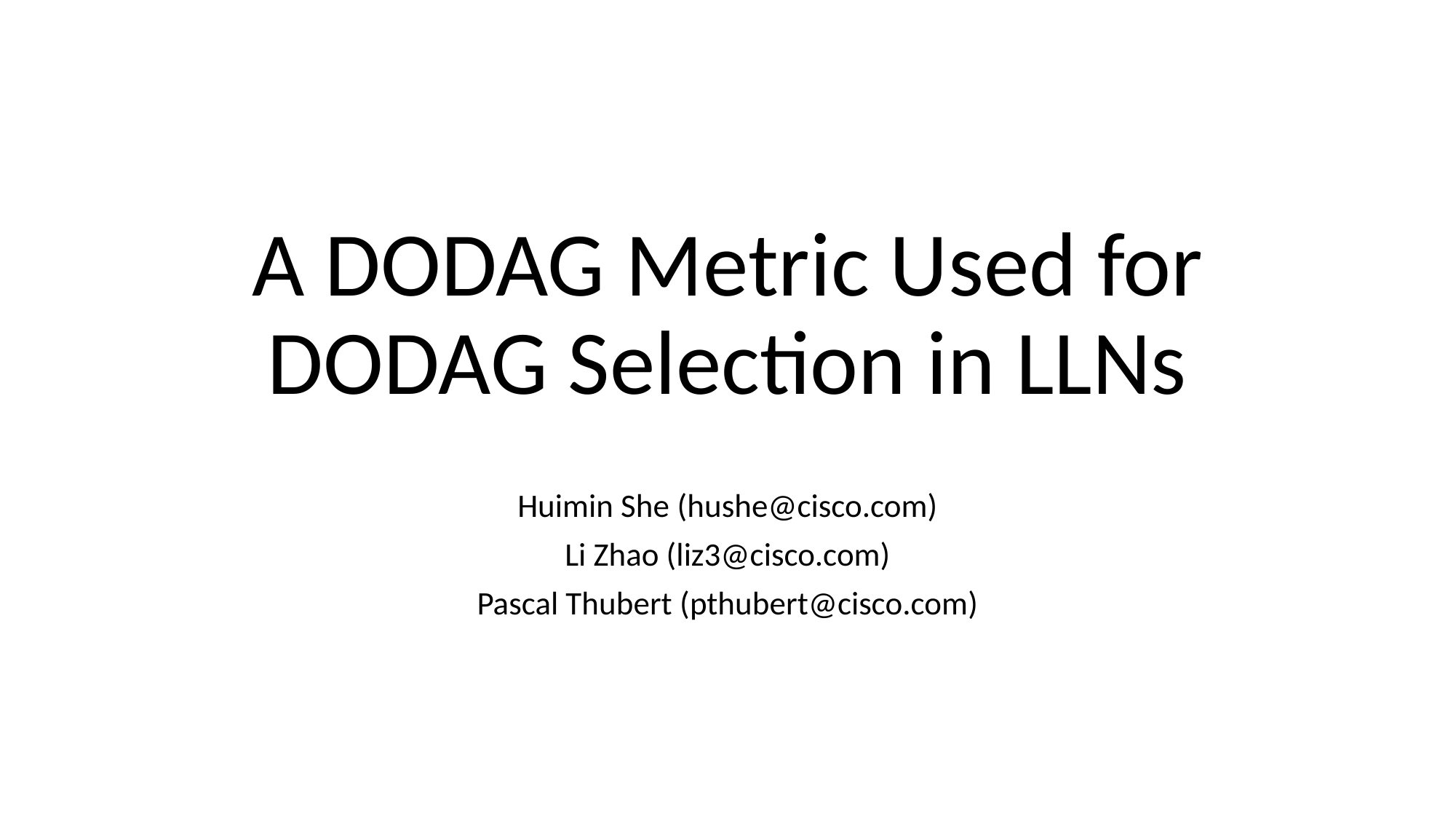

# A DODAG Metric Used for DODAG Selection in LLNs

Huimin She (hushe@cisco.com)
Li Zhao (liz3@cisco.com)
Pascal Thubert (pthubert@cisco.com)